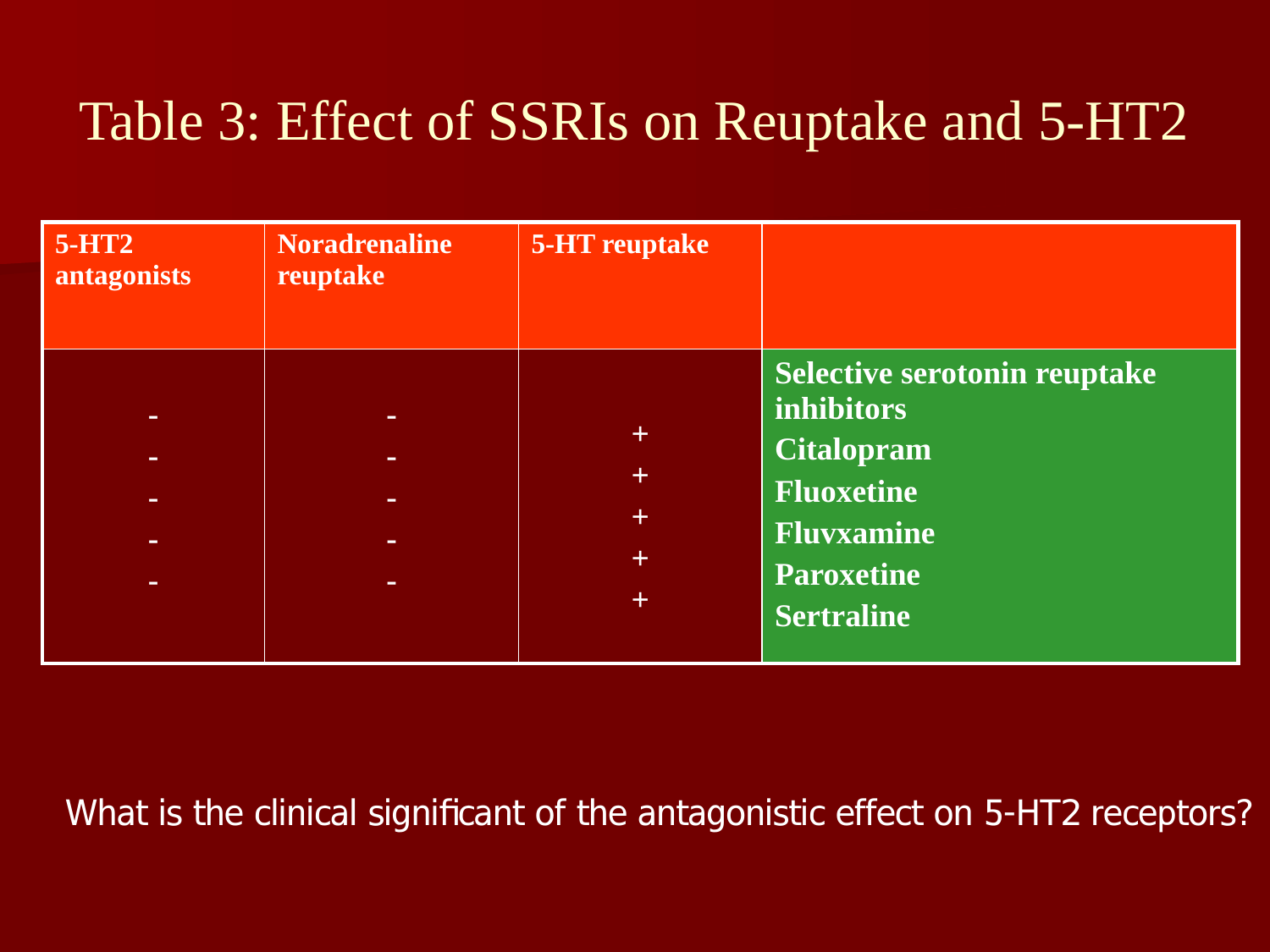

# Table 3: Effect of SSRIs on Reuptake and 5-HT2
| 5-HT2 antagonists | Noradrenaline reuptake | 5-HT reuptake |  |
| --- | --- | --- | --- |
| - - - - - | - - - - - | + + + + + | Selective serotonin reuptake inhibitors Citalopram Fluoxetine Fluvxamine Paroxetine Sertraline |
What is the clinical significant of the antagonistic effect on 5-HT2 receptors?